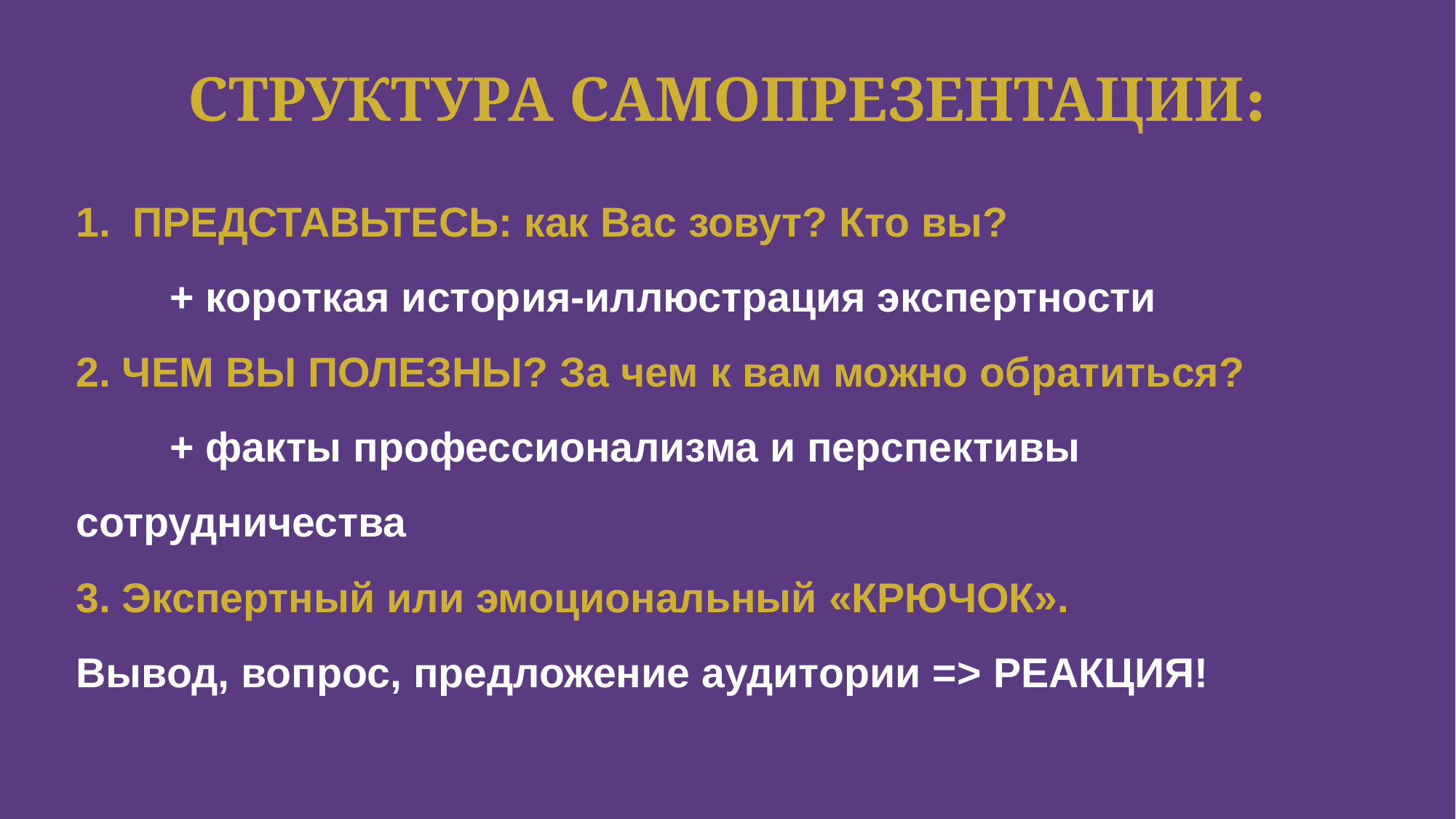

СТРУКТУРА САМОПРЕЗЕНТАЦИИ:
ПРЕДСТАВЬТЕСЬ: как Вас зовут? Кто вы?
	+ короткая история-иллюстрация экспертности
2. ЧЕМ ВЫ ПОЛЕЗНЫ? За чем к вам можно обратиться?
	+ факты профессионализма и перспективы сотрудничества
3. Экспертный или эмоциональный «КРЮЧОК».
Вывод, вопрос, предложение аудитории => РЕАКЦИЯ!